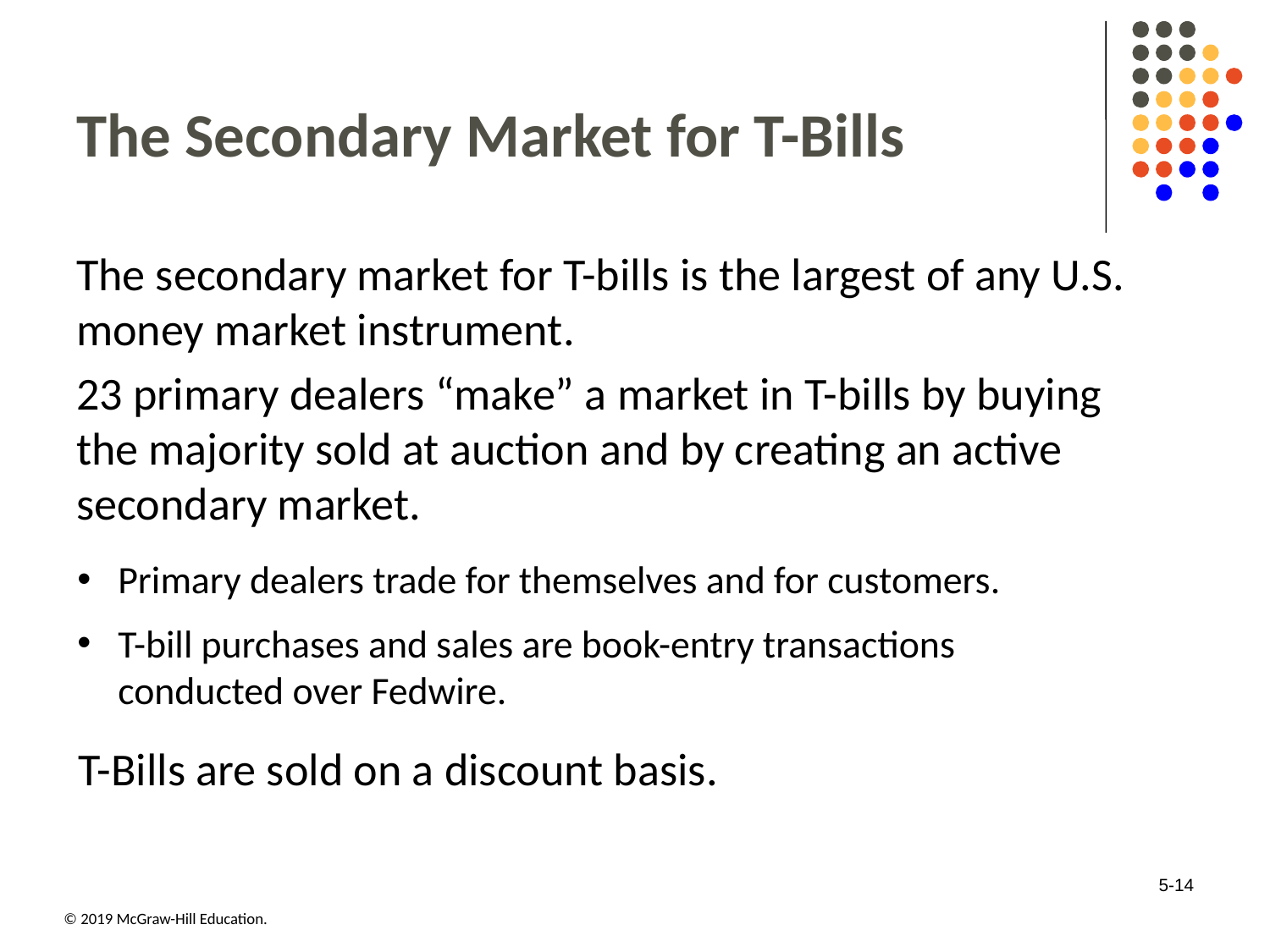

# The Secondary Market for T-Bills
The secondary market for T-bills is the largest of any U.S. money market instrument.
23 primary dealers “make” a market in T-bills by buying the majority sold at auction and by creating an active secondary market.
Primary dealers trade for themselves and for customers.
T-bill purchases and sales are book-entry transactions conducted over Fedwire.
T-Bills are sold on a discount basis.
5-14